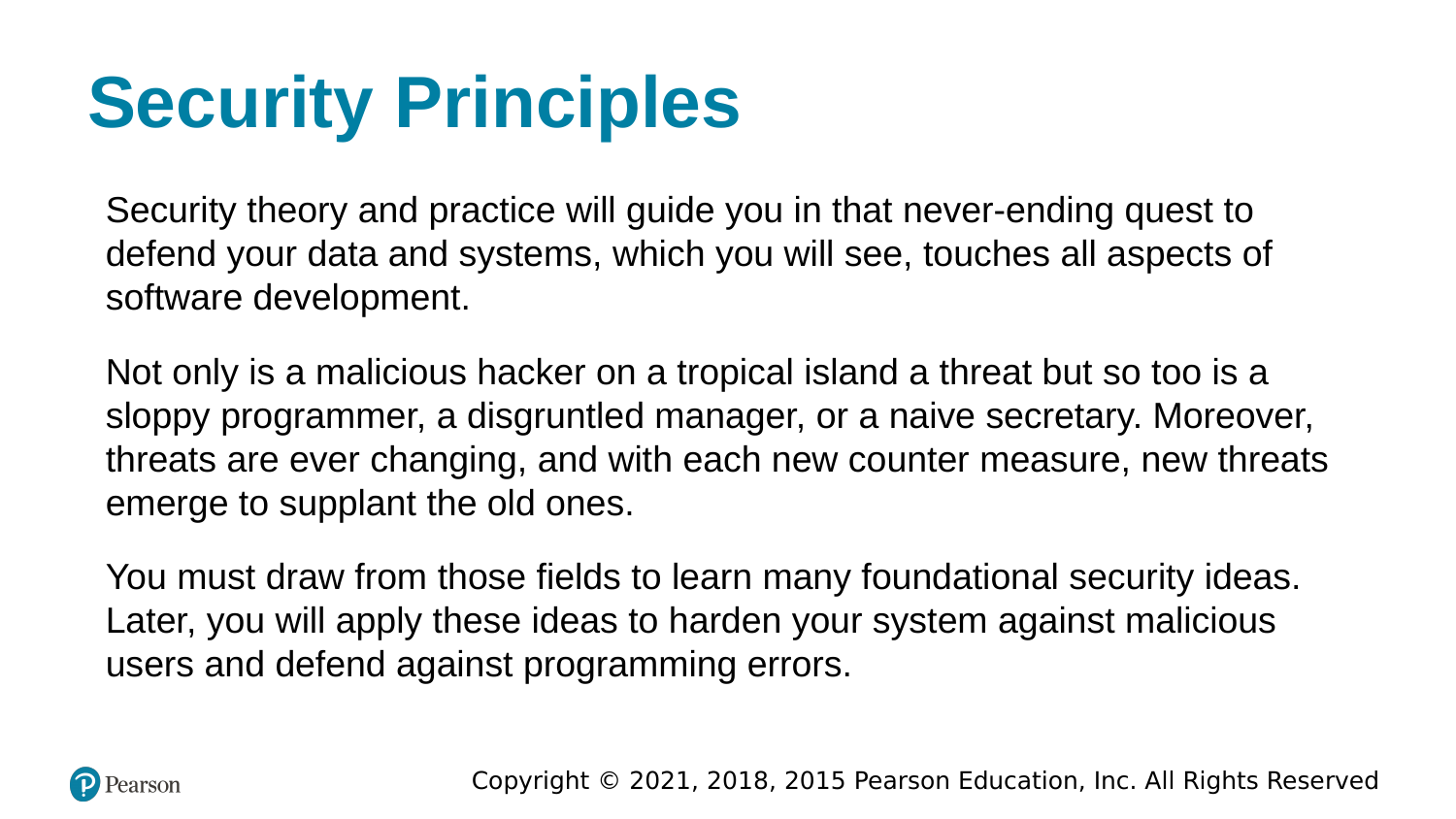

# Security Principles
Security theory and practice will guide you in that never-ending quest to defend your data and systems, which you will see, touches all aspects of software development.
Not only is a malicious hacker on a tropical island a threat but so too is a sloppy programmer, a disgruntled manager, or a naive secretary. Moreover, threats are ever changing, and with each new counter measure, new threats emerge to supplant the old ones.
You must draw from those fields to learn many foundational security ideas. Later, you will apply these ideas to harden your system against malicious users and defend against programming errors.